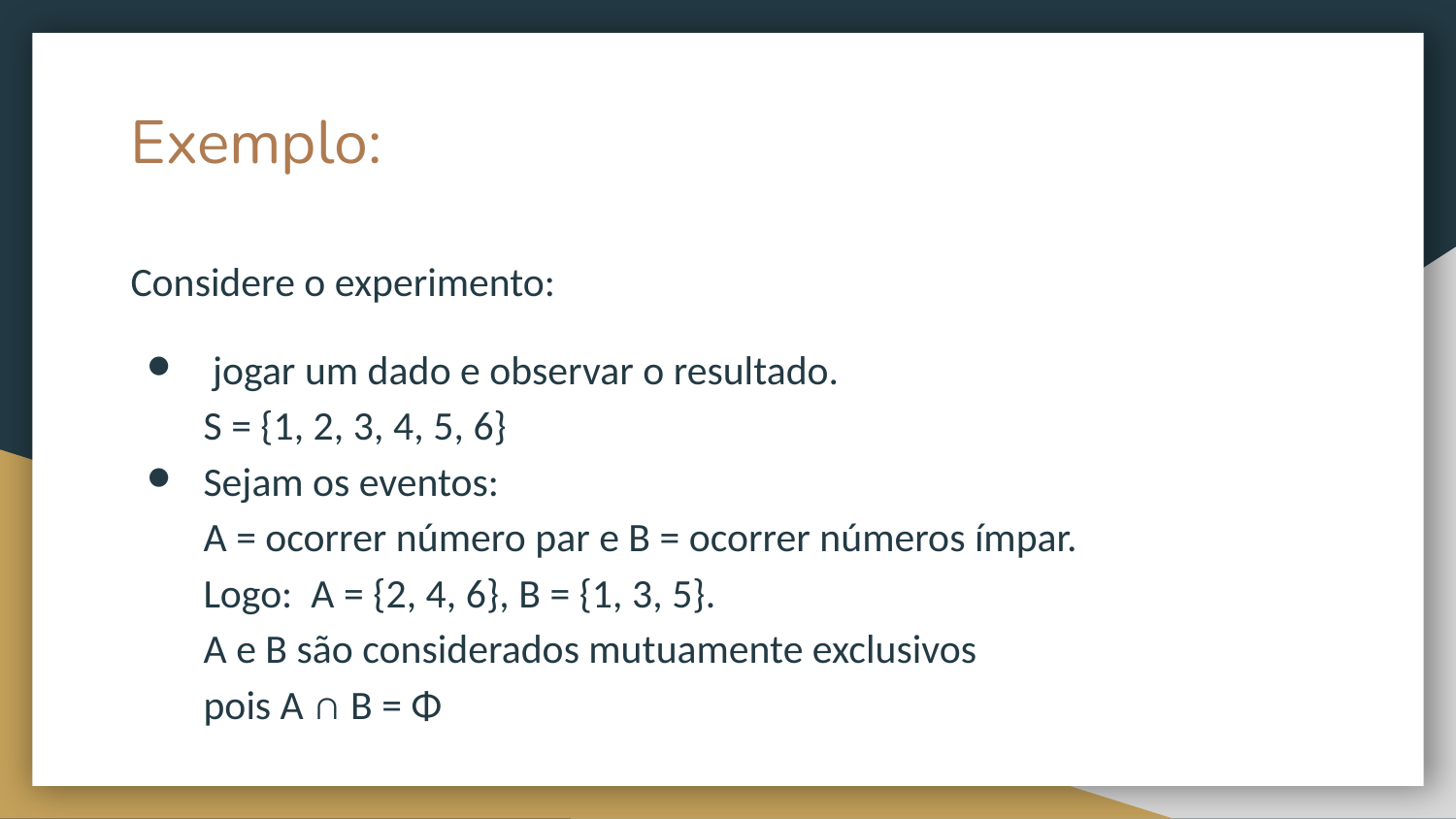

# Exemplo:
Considere o experimento:
 jogar um dado e observar o resultado.
S = {1, 2, 3, 4, 5, 6}
Sejam os eventos:
A = ocorrer número par e B = ocorrer números ímpar.
Logo:  A = {2, 4, 6}, B = {1, 3, 5}.
A e B são considerados mutuamente exclusivos
pois A ∩ B = Φ